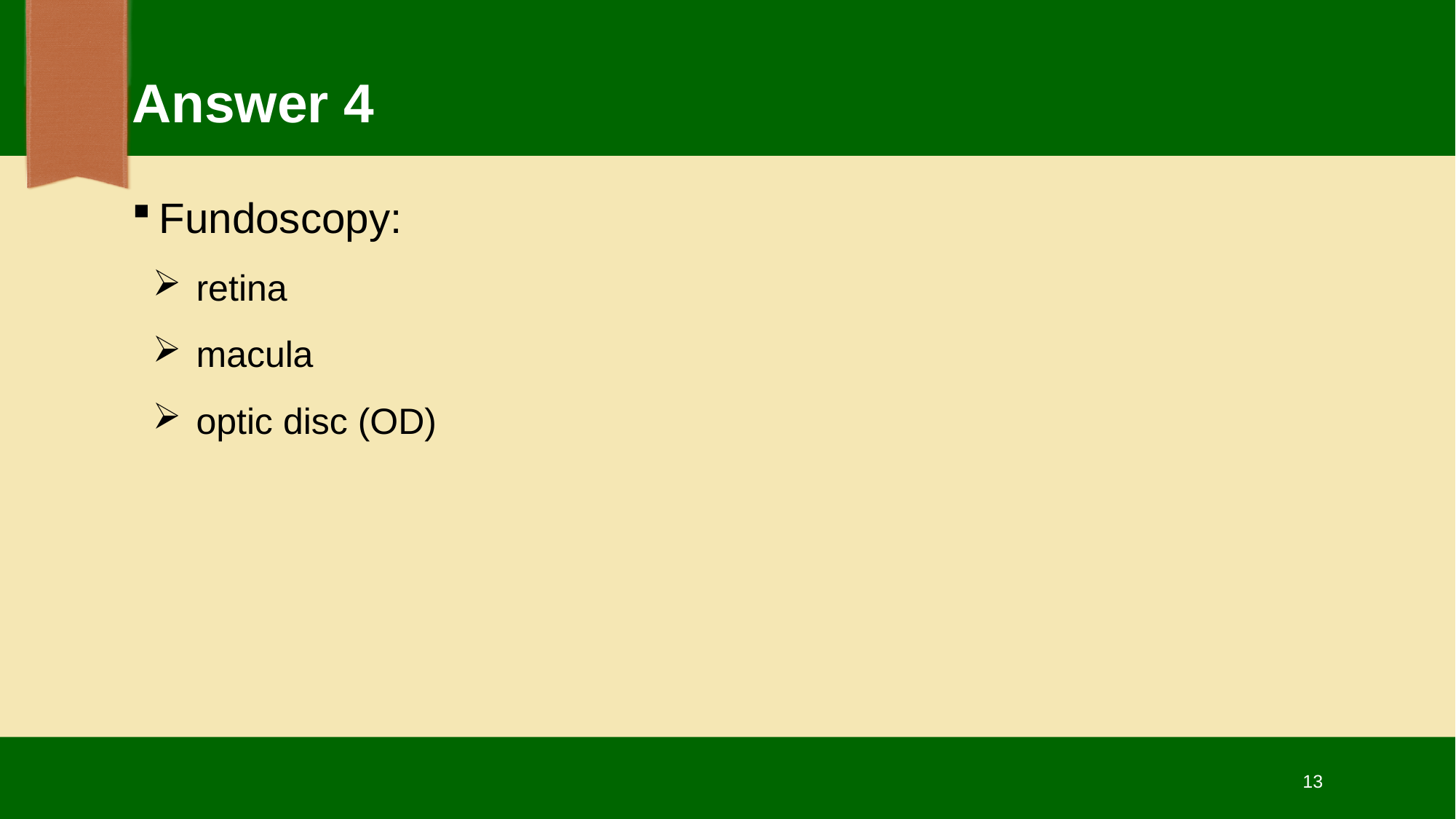

# Answer 4
Fundoscopy:
retina
macula
optic disc (OD)

13